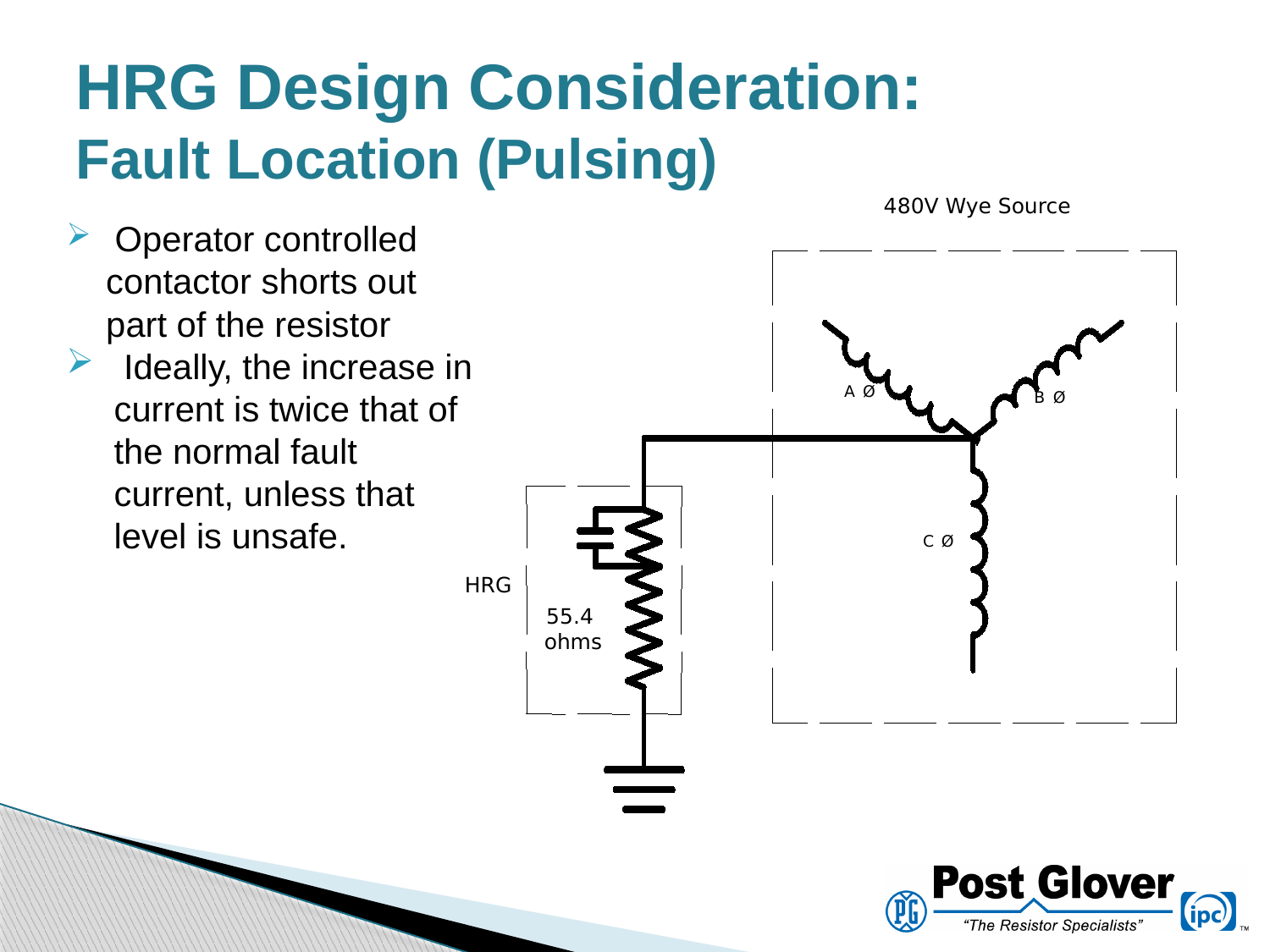

# HRG Design Consideration: Fault Location (Pulsing)
480V Wye Source

A
Ø

B
Ø

C
Ø

HRG

55.4
ohms

 Operator controlled contactor shorts out part of the resistor
 Ideally, the increase in current is twice that of the normal fault current, unless that level is unsafe.